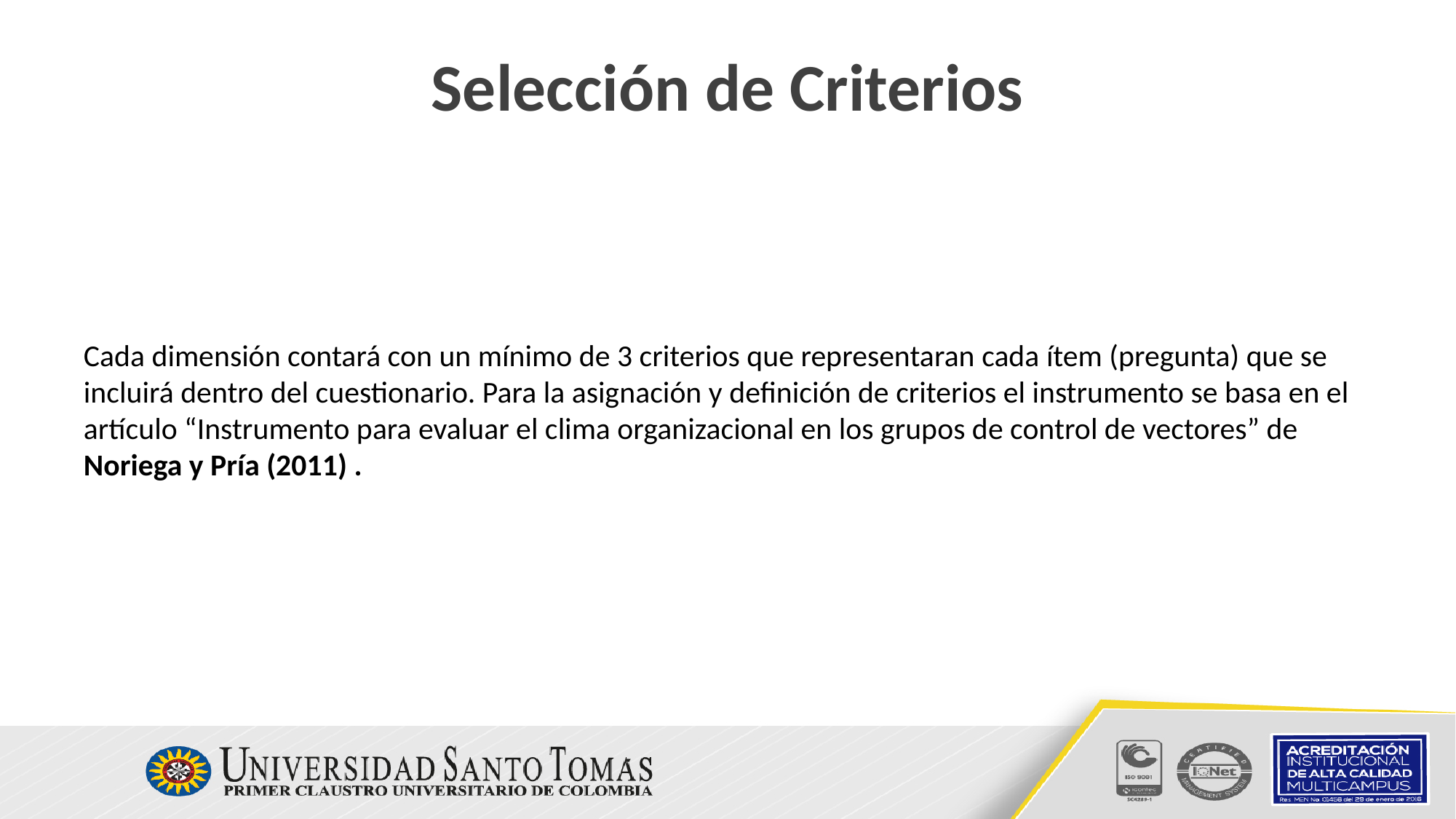

# Selección de Criterios
Cada dimensión contará con un mínimo de 3 criterios que representaran cada ítem (pregunta) que se incluirá dentro del cuestionario. Para la asignación y definición de criterios el instrumento se basa en el artículo “Instrumento para evaluar el clima organizacional en los grupos de control de vectores” de Noriega y Pría (2011) .